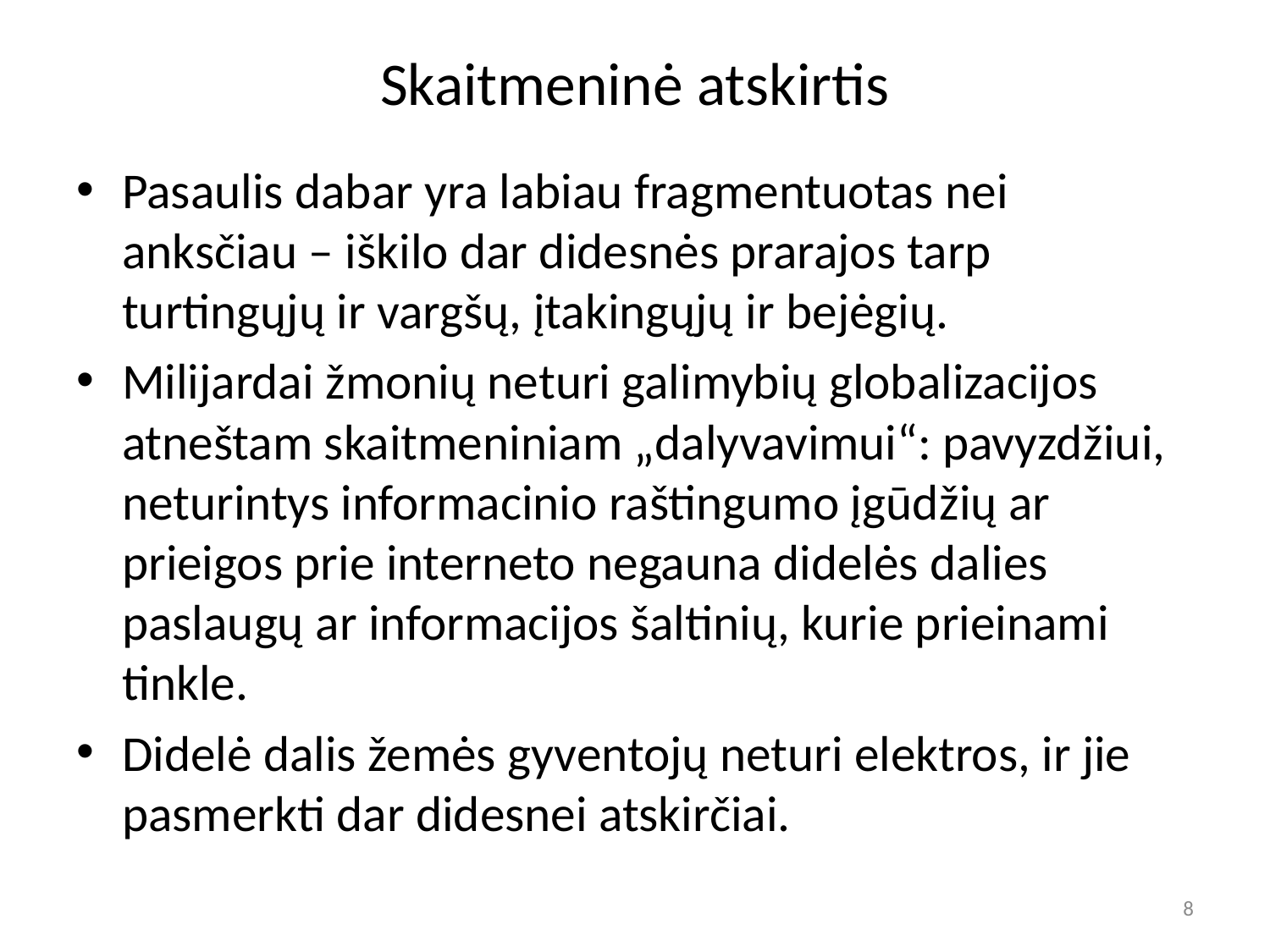

# Skaitmeninė atskirtis
Pasaulis dabar yra labiau fragmentuotas nei anksčiau – iškilo dar didesnės prarajos tarp turtingųjų ir vargšų, įtakingųjų ir bejėgių.
Milijardai žmonių neturi galimybių globalizacijos atneštam skaitmeniniam „dalyvavimui“: pavyzdžiui, neturintys informacinio raštingumo įgūdžių ar prieigos prie interneto negauna didelės dalies paslaugų ar informacijos šaltinių, kurie prieinami tinkle.
Didelė dalis žemės gyventojų neturi elektros, ir jie pasmerkti dar didesnei atskirčiai.

8